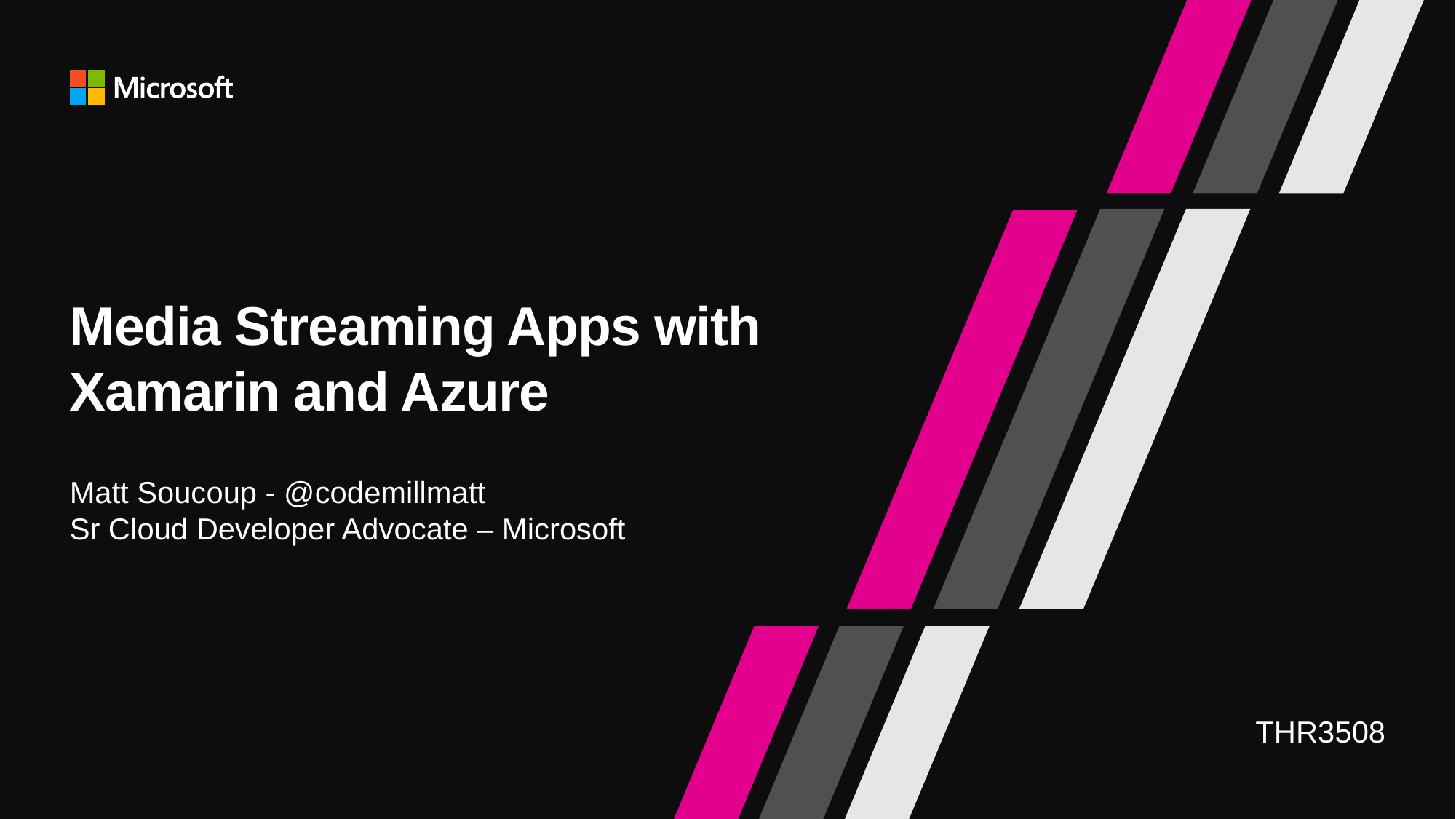

# Media Streaming Apps with Xamarin and Azure
Matt Soucoup - @codemillmatt
Sr Cloud Developer Advocate – Microsoft
THR3508